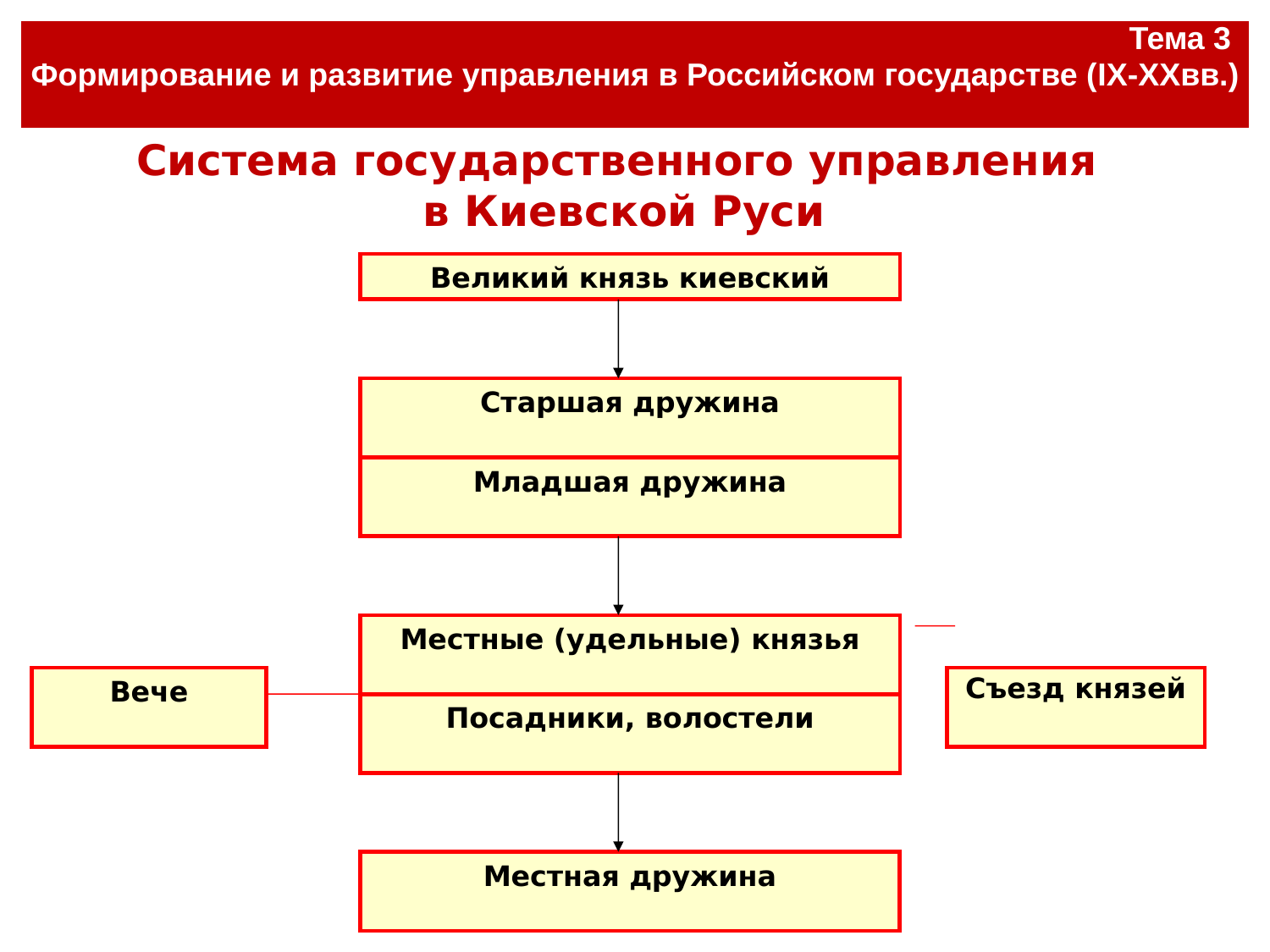

| Тема 3 Формирование и развитие управления в Российском государстве (IX-XXвв.) |
| --- |
#
Система государственного управления
в Киевской Руси

Великий князь киевский

Старшая дружина
Младшая дружина

Местные (удельные) князья
Вече
Съезд князей

Посадники, волостели

Местная дружина